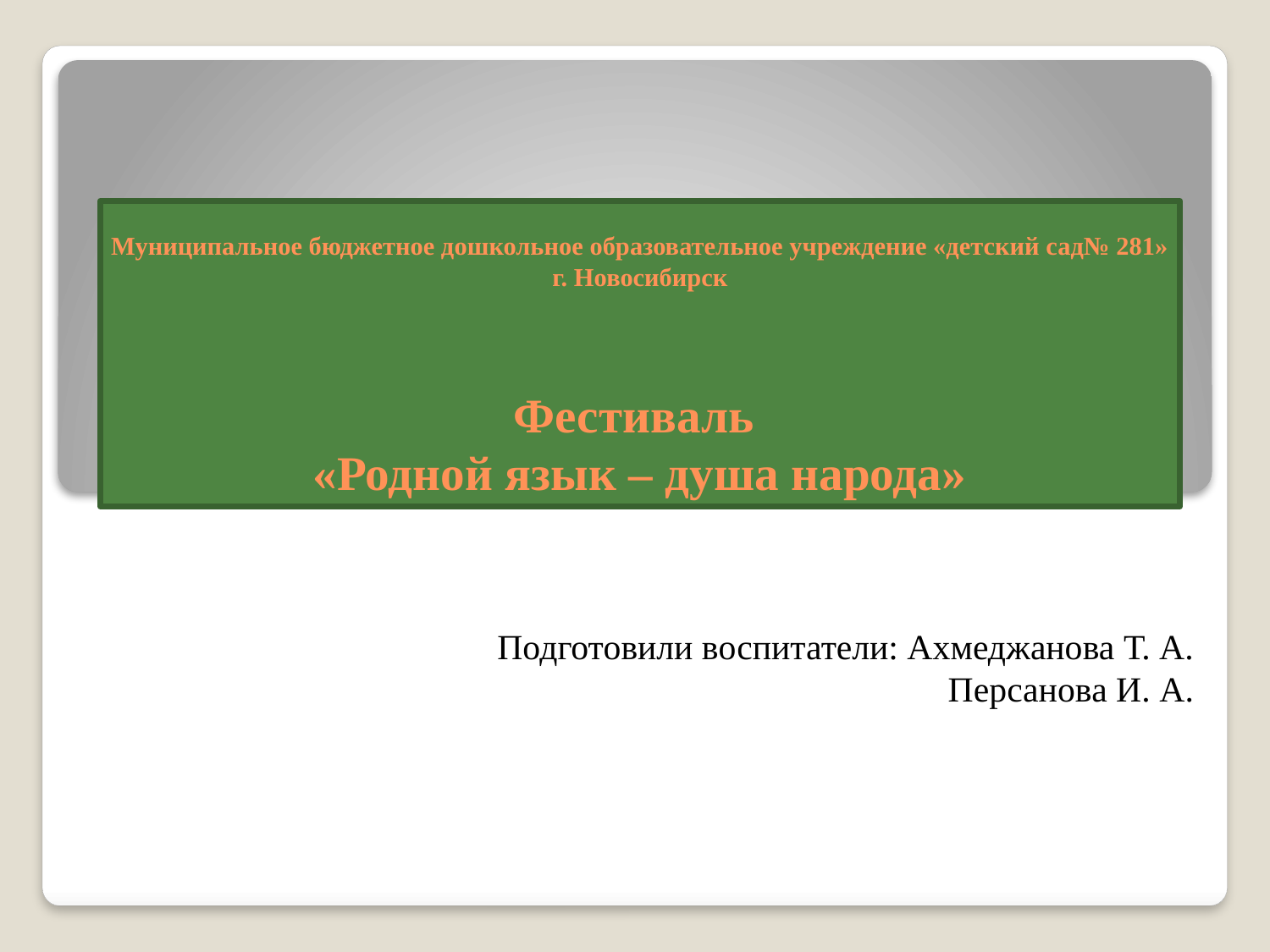

# Муниципальное бюджетное дошкольное образовательное учреждение «детский сад№ 281» г. Новосибирск Фестиваль «Родной язык – душа народа»
Подготовили воспитатели: Ахмеджанова Т. А.
Персанова И. А.